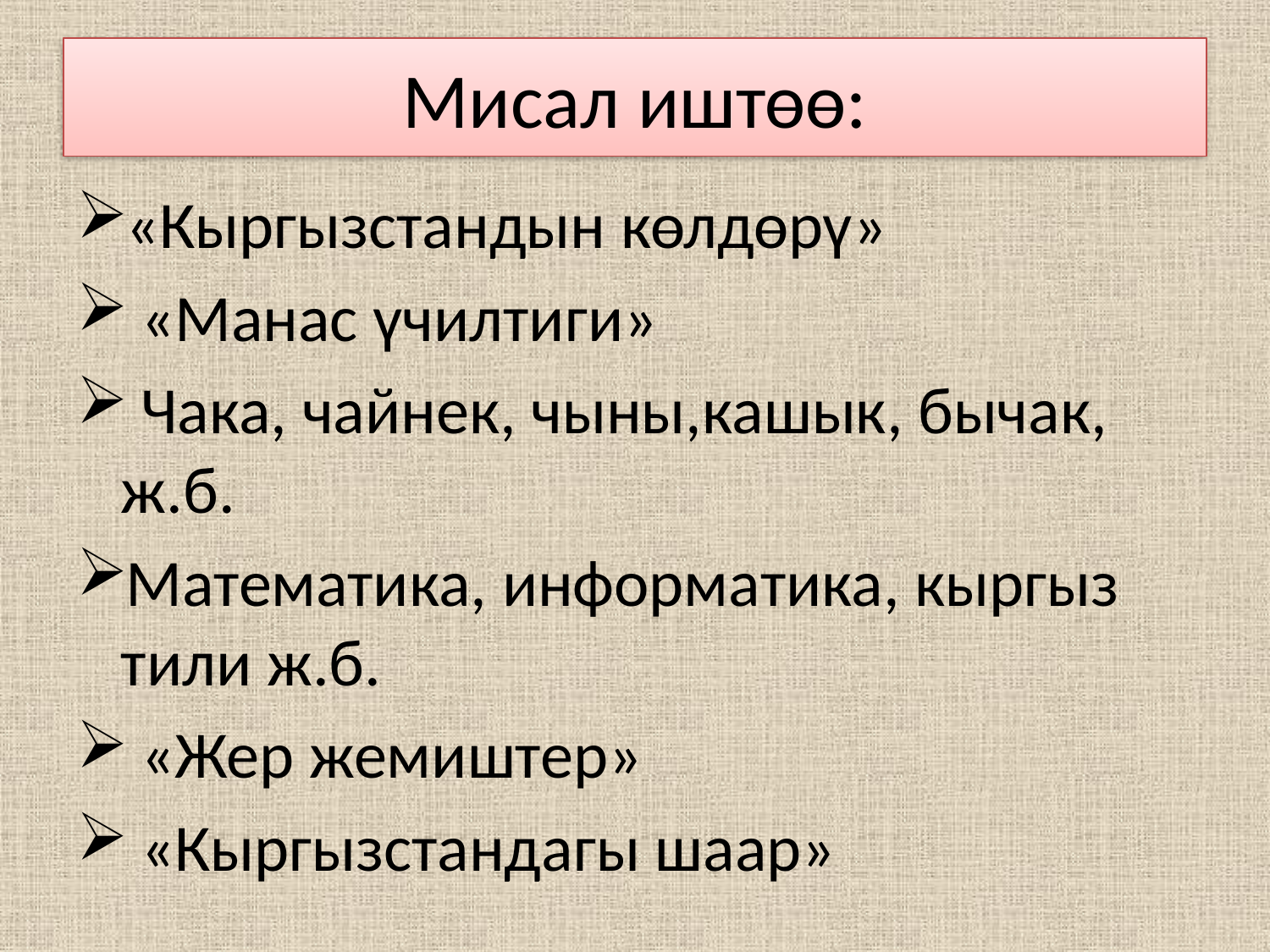

# Мисал иштөө:
«Кыргызстандын көлдөрү»
 «Манас үчилтиги»
 Чака, чайнек, чыны,кашык, бычак, ж.б.
Математика, информатика, кыргыз тили ж.б.
 «Жер жемиштер»
 «Кыргызстандагы шаар»